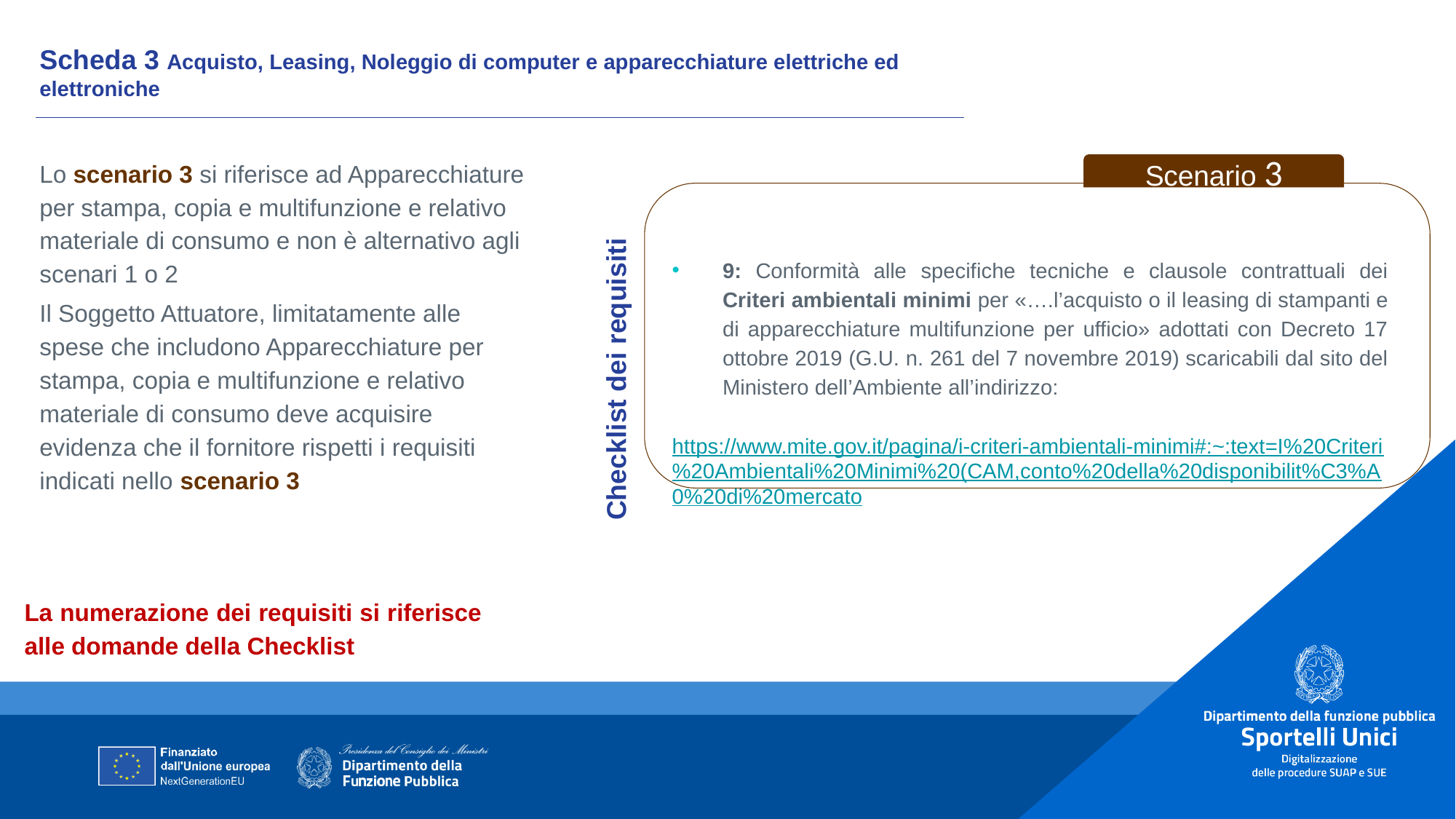

Scheda 3 Acquisto, Leasing, Noleggio di computer e apparecchiature elettriche ed elettroniche
Lo scenario 3 si riferisce ad Apparecchiature per stampa, copia e multifunzione e relativo materiale di consumo e non è alternativo agli scenari 1 o 2
Scenario 3
9: Conformità alle specifiche tecniche e clausole contrattuali dei Criteri ambientali minimi per «….l’acquisto o il leasing di stampanti e di apparecchiature multifunzione per ufficio» adottati con Decreto 17 ottobre 2019 (G.U. n. 261 del 7 novembre 2019) scaricabili dal sito del Ministero dell’Ambiente all’indirizzo:

https://www.mite.gov.it/pagina/i-criteri-ambientali-minimi#:~:text=I%20Criteri%20Ambientali%20Minimi%20(CAM,conto%20della%20disponibilit%C3%A0%20di%20mercato

Il Soggetto Attuatore, limitatamente alle spese che includono Apparecchiature per stampa, copia e multifunzione e relativo materiale di consumo deve acquisire evidenza che il fornitore rispetti i requisiti indicati nello scenario 3
Checklist dei requisiti
La numerazione dei requisiti si riferisce alle domande della Checklist